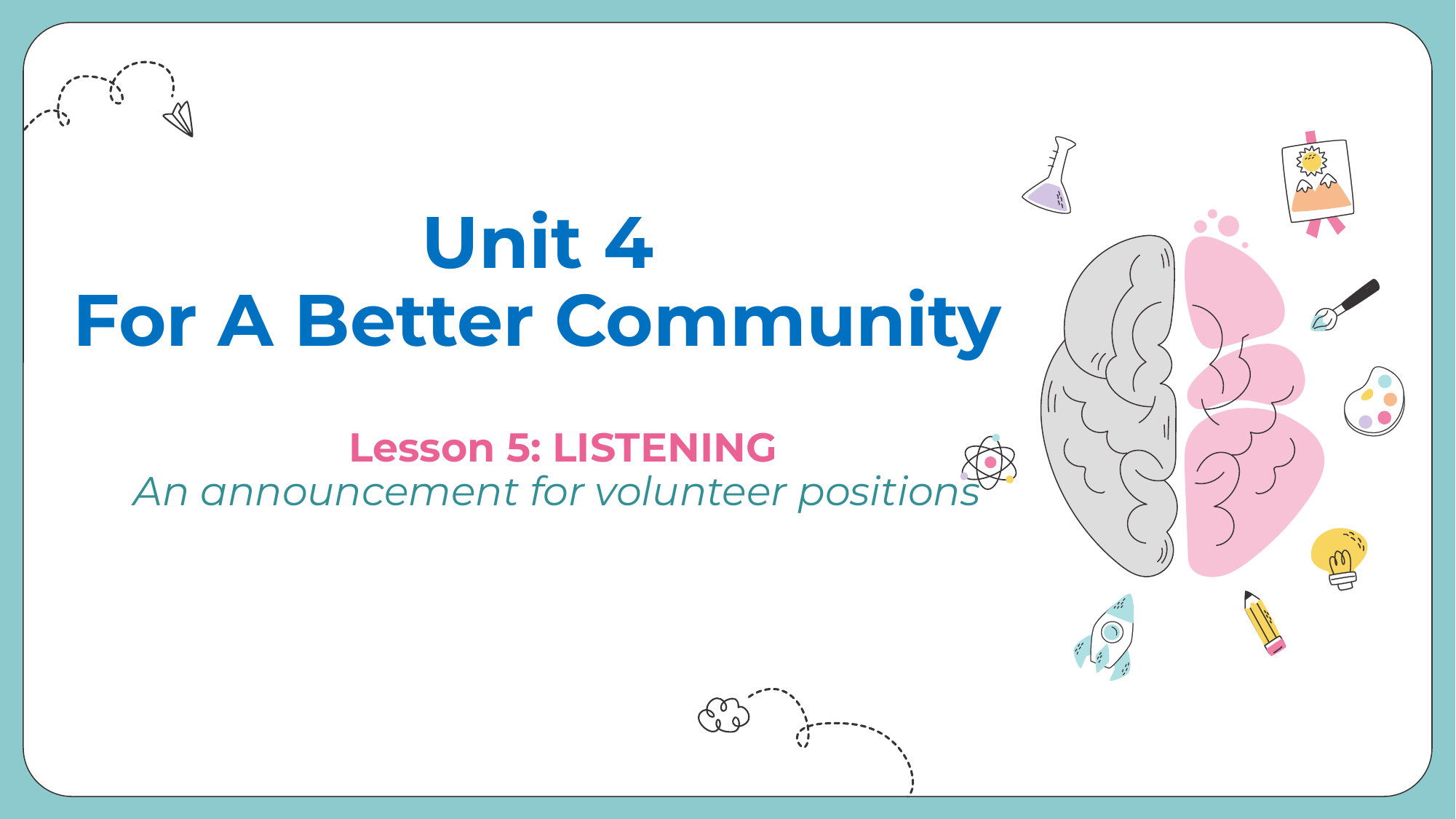

# Unit 4 For A Better Community

Lesson 5: LISTENING
An announcement for volunteer positions